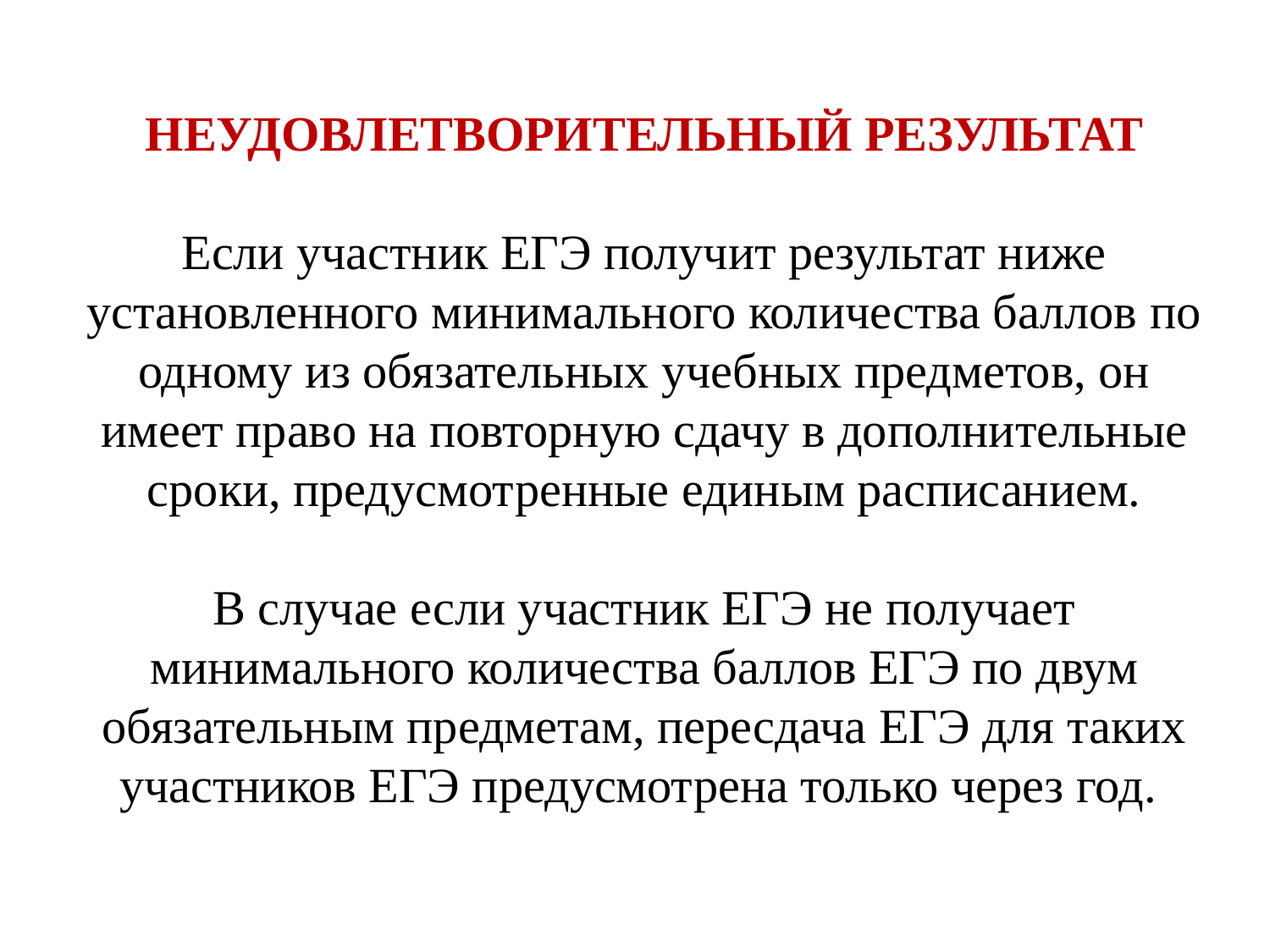

# НЕУДОВЛЕТВОРИТЕЛЬНЫЙ РЕЗУЛЬТАТ Если участник ЕГЭ получит результат ниже установленного минимального количества баллов по одному из обязательных учебных предметов, он имеет право на повторную сдачу в дополнительные сроки, предусмотренные единым расписанием. В случае если участник ЕГЭ не получает минимального количества баллов ЕГЭ по двум обязательным предметам, пересдача ЕГЭ для таких участников ЕГЭ предусмотрена только через год.